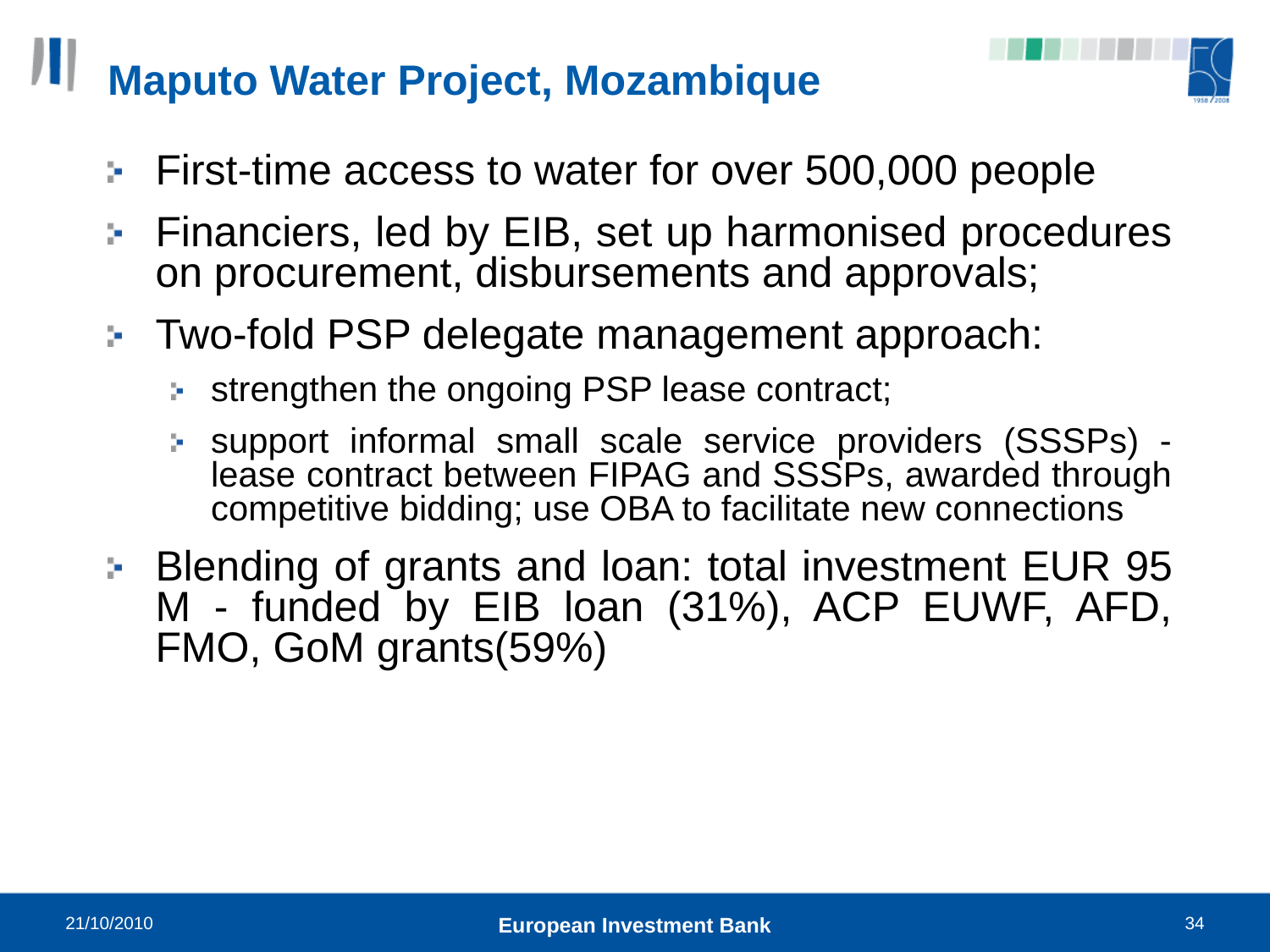

Maputo Water Project, Mozambique
First-time access to water for over 500,000 people
Financiers, led by EIB, set up harmonised procedures on procurement, disbursements and approvals;
Two-fold PSP delegate management approach:
strengthen the ongoing PSP lease contract;
support informal small scale service providers (SSSPs) - lease contract between FIPAG and SSSPs, awarded through competitive bidding; use OBA to facilitate new connections
Blending of grants and loan: total investment EUR 95 M - funded by EIB loan (31%), ACP EUWF, AFD, FMO, GoM grants(59%)
21/10/2010
European Investment Bank
34